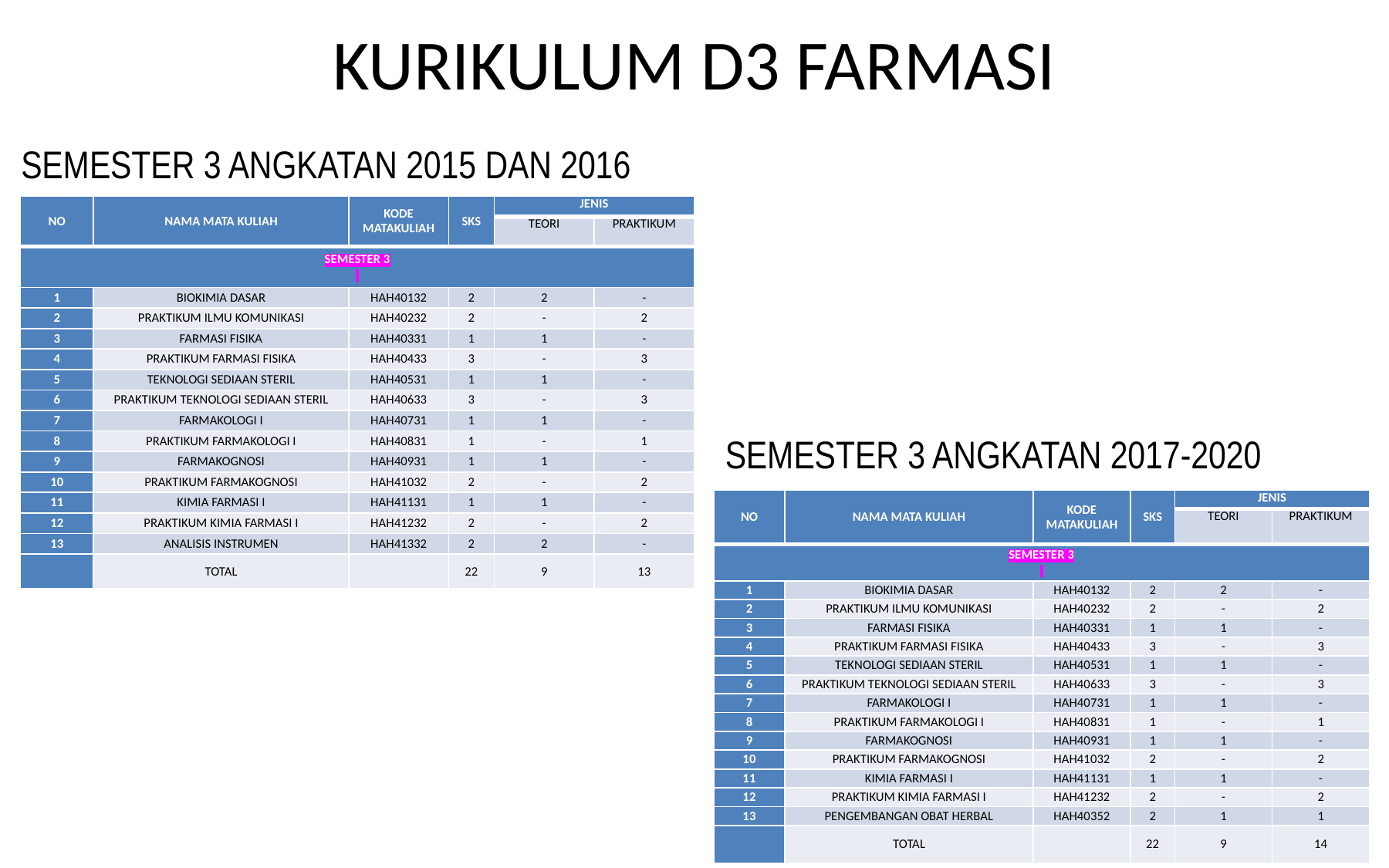

KURIKULUM D3 FARMASI
SEMESTER 3 ANGKATAN 2015 DAN 2016
| NO | NAMA MATA KULIAH | KODE MATAKULIAH | SKS | JENIS |  |
| --- | --- | --- | --- | --- | --- |
|  |  |  |  | TEORI | PRAKTIKUM |
| SEMESTER 3 |  |  |  |  |  |
| 1 | BIOKIMIA DASAR | HAH40132 | 2 | 2 | - |
| 2 | PRAKTIKUM ILMU KOMUNIKASI | HAH40232 | 2 | - | 2 |
| 3 | FARMASI FISIKA | HAH40331 | 1 | 1 | - |
| 4 | PRAKTIKUM FARMASI FISIKA | HAH40433 | 3 | - | 3 |
| 5 | TEKNOLOGI SEDIAAN STERIL | HAH40531 | 1 | 1 | - |
| 6 | PRAKTIKUM TEKNOLOGI SEDIAAN STERIL | HAH40633 | 3 | - | 3 |
| 7 | FARMAKOLOGI I | HAH40731 | 1 | 1 | - |
| 8 | PRAKTIKUM FARMAKOLOGI I | HAH40831 | 1 | - | 1 |
| 9 | FARMAKOGNOSI | HAH40931 | 1 | 1 | - |
| 10 | PRAKTIKUM FARMAKOGNOSI | HAH41032 | 2 | - | 2 |
| 11 | KIMIA FARMASI I | HAH41131 | 1 | 1 | - |
| 12 | PRAKTIKUM KIMIA FARMASI I | HAH41232 | 2 | - | 2 |
| 13 | ANALISIS INSTRUMEN | HAH41332 | 2 | 2 | - |
|  | TOTAL |  | 22 | 9 | 13 |
SEMESTER 3 ANGKATAN 2017-2020
| NO | NAMA MATA KULIAH | KODE MATAKULIAH | SKS | JENIS |  |
| --- | --- | --- | --- | --- | --- |
|  |  |  |  | TEORI | PRAKTIKUM |
| SEMESTER 3 |  |  |  |  |  |
| 1 | BIOKIMIA DASAR | HAH40132 | 2 | 2 | - |
| 2 | PRAKTIKUM ILMU KOMUNIKASI | HAH40232 | 2 | - | 2 |
| 3 | FARMASI FISIKA | HAH40331 | 1 | 1 | - |
| 4 | PRAKTIKUM FARMASI FISIKA | HAH40433 | 3 | - | 3 |
| 5 | TEKNOLOGI SEDIAAN STERIL | HAH40531 | 1 | 1 | - |
| 6 | PRAKTIKUM TEKNOLOGI SEDIAAN STERIL | HAH40633 | 3 | - | 3 |
| 7 | FARMAKOLOGI I | HAH40731 | 1 | 1 | - |
| 8 | PRAKTIKUM FARMAKOLOGI I | HAH40831 | 1 | - | 1 |
| 9 | FARMAKOGNOSI | HAH40931 | 1 | 1 | - |
| 10 | PRAKTIKUM FARMAKOGNOSI | HAH41032 | 2 | - | 2 |
| 11 | KIMIA FARMASI I | HAH41131 | 1 | 1 | - |
| 12 | PRAKTIKUM KIMIA FARMASI I | HAH41232 | 2 | - | 2 |
| 13 | PENGEMBANGAN OBAT HERBAL | HAH40352 | 2 | 1 | 1 |
|  | TOTAL |  | 22 | 9 | 14 |